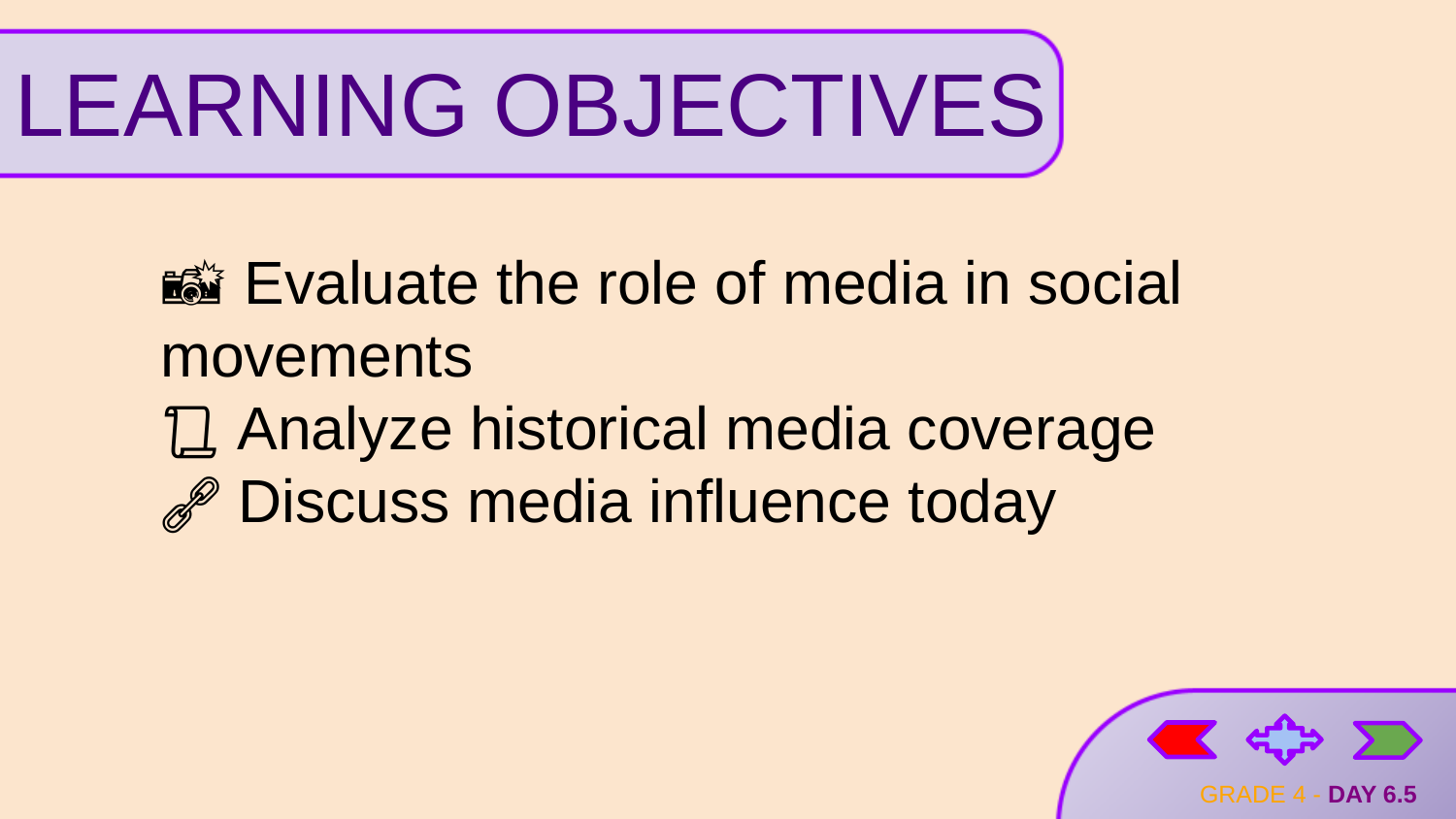

# LEARNING OBJECTIVES

📸 Evaluate the role of media in social movements
📜 Analyze historical media coverage
🔗 Discuss media influence today

GRADE 4 - DAY 6.5